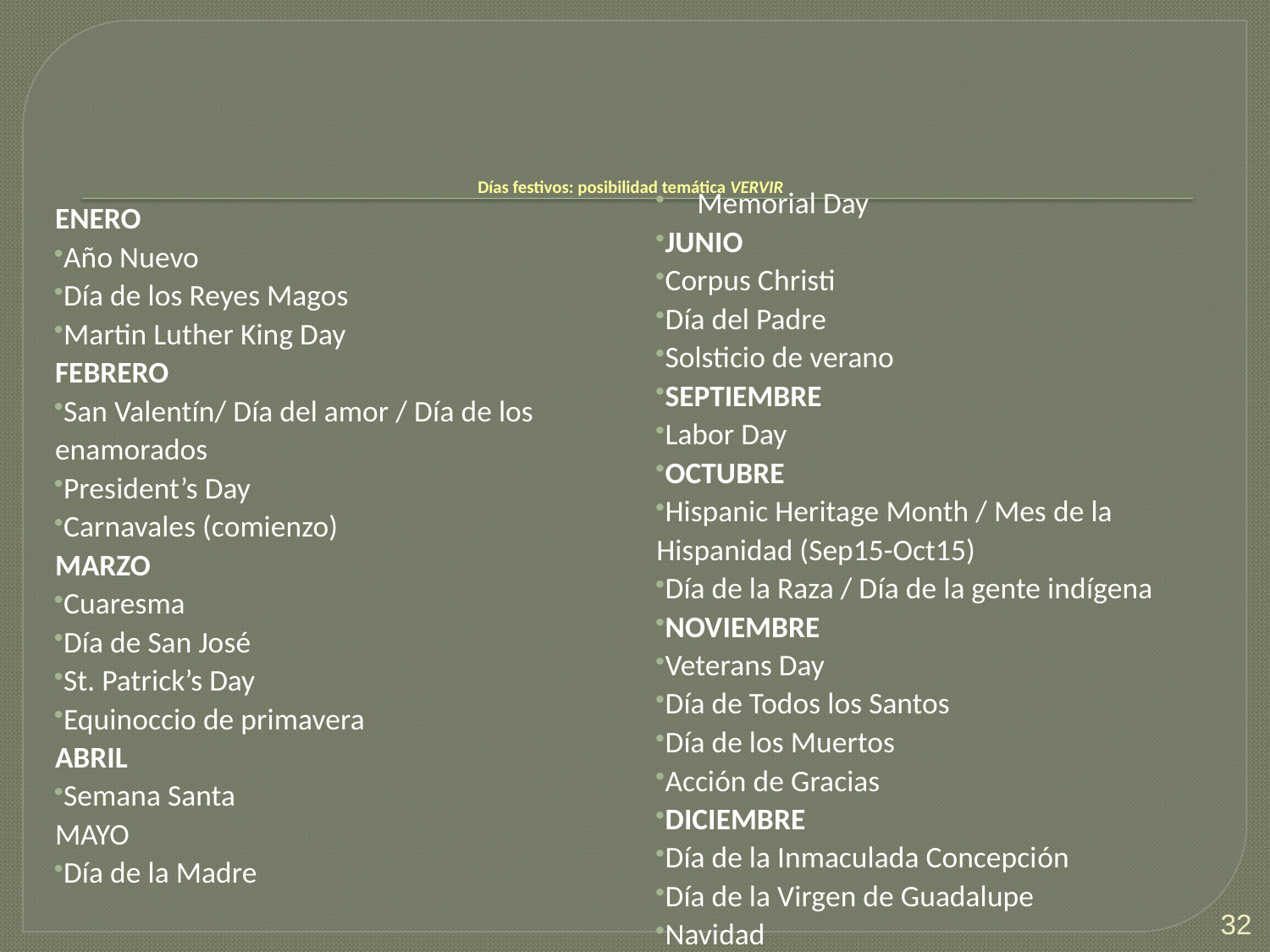

# Días festivos: posibilidad temática VERVIR
Memorial Day
JUNIO
Corpus Christi
Día del Padre
Solsticio de verano
SEPTIEMBRE
Labor Day
OCTUBRE
Hispanic Heritage Month / Mes de la Hispanidad (Sep15-Oct15)
Día de la Raza / Día de la gente indígena
NOVIEMBRE
Veterans Day
Día de Todos los Santos
Día de los Muertos
Acción de Gracias
DICIEMBRE
Día de la Inmaculada Concepción
Día de la Virgen de Guadalupe
Navidad

ENERO
Año Nuevo
Día de los Reyes Magos
Martin Luther King Day
FEBRERO
San Valentín/ Día del amor / Día de los enamorados
President’s Day
Carnavales (comienzo)
MARZO
Cuaresma
Día de San José
St. Patrick’s Day
Equinoccio de primavera
ABRIL
Semana Santa
MAYO
Día de la Madre
32